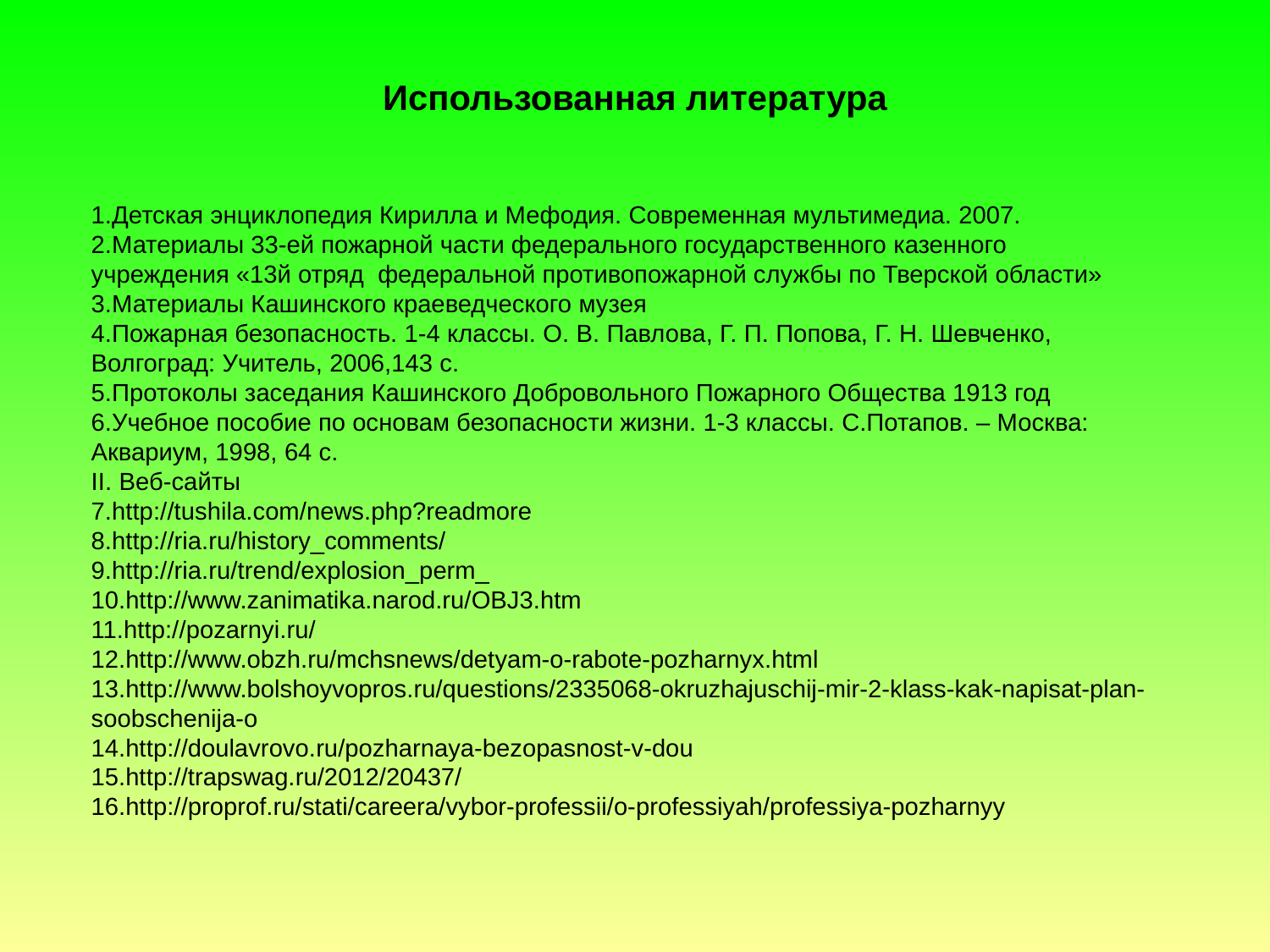

# Использованная литература

1.Детская энциклопедия Кирилла и Мефодия. Современная мультимедиа. 2007.
2.Материалы 33-ей пожарной части федерального государственного казенного учреждения «13й отряд  федеральной противопожарной службы по Тверской области»
3.Материалы Кашинского краеведческого музея
4.Пожарная безопасность. 1-4 классы. О. В. Павлова, Г. П. Попова, Г. Н. Шевченко, Волгоград: Учитель, 2006,143 с.
5.Протоколы заседания Кашинского Добровольного Пожарного Общества 1913 год
6.Учебное пособие по основам безопасности жизни. 1-3 классы. С.Потапов. – Москва: Аквариум, 1998, 64 с.
II. Веб-сайты
7.http://tushila.com/news.php?readmore
8.http://ria.ru/history_comments/
9.http://ria.ru/trend/explosion_perm_
10.http://www.zanimatika.narod.ru/OBJ3.htm
11.http://pozarnyi.ru/
12.http://www.obzh.ru/mchsnews/detyam-o-rabote-pozharnyx.html
13.http://www.bolshoyvopros.ru/questions/2335068-okruzhajuschij-mir-2-klass-kak-napisat-plan-soobschenija-o
14.http://doulavrovo.ru/pozharnaya-bezopasnost-v-dou
15.http://trapswag.ru/2012/20437/
16.http://proprof.ru/stati/careera/vybor-professii/o-professiyah/professiya-pozharnyy